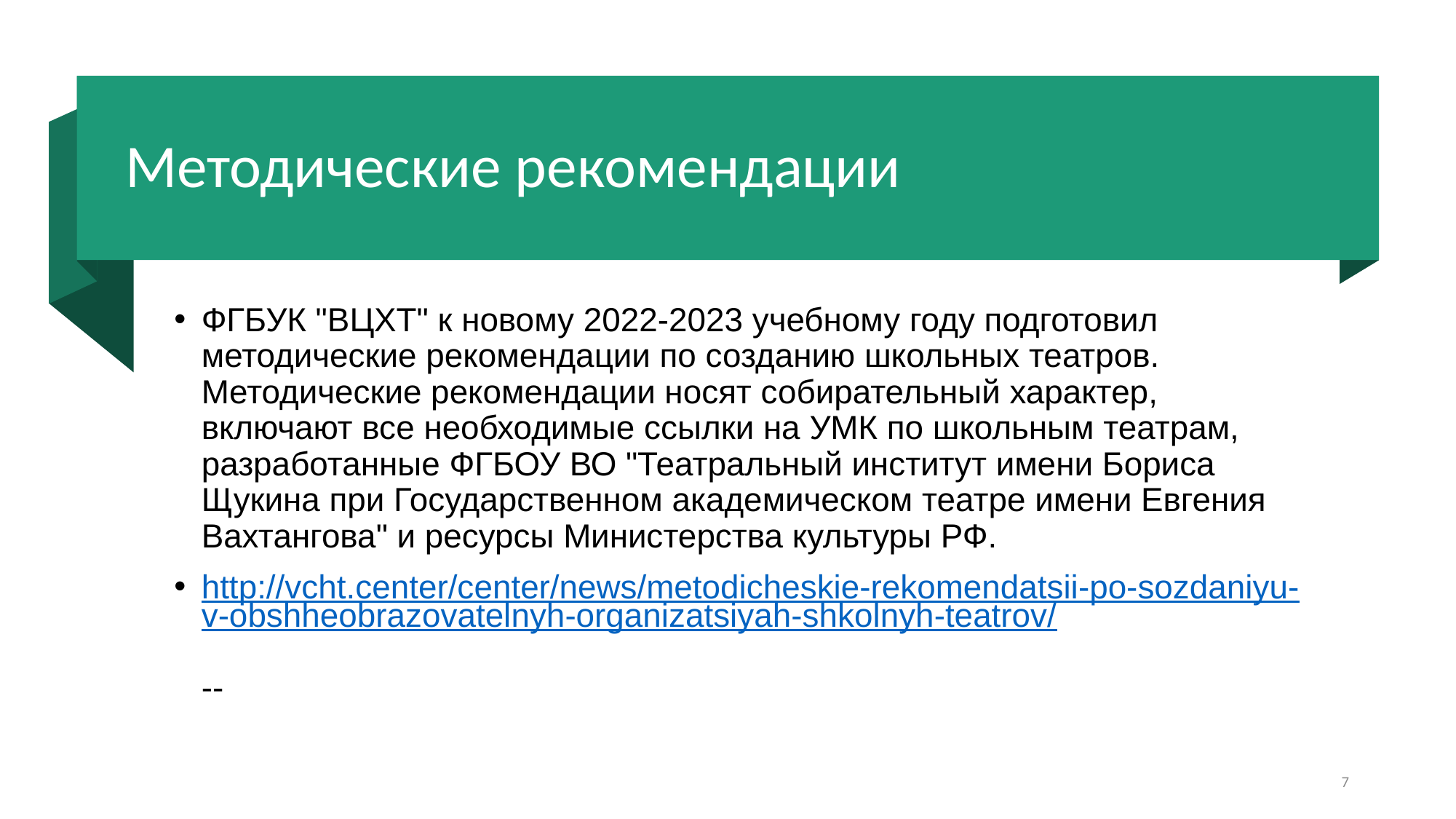

# Методические рекомендации

ФГБУК "ВЦХТ" к новому 2022-2023 учебному году подготовил методические рекомендации по созданию школьных театров. Методические рекомендации носят собирательный характер, включают все необходимые ссылки на УМК по школьным театрам, разработанные ФГБОУ ВО "Театральный институт имени Бориса Щукина при Государственном академическом театре имени Евгения Вахтангова" и ресурсы Министерства культуры РФ.
http://vcht.center/center/news/metodicheskie-rekomendatsii-po-sozdaniyu-v-obshheobrazovatelnyh-organizatsiyah-shkolnyh-teatrov/
--

7